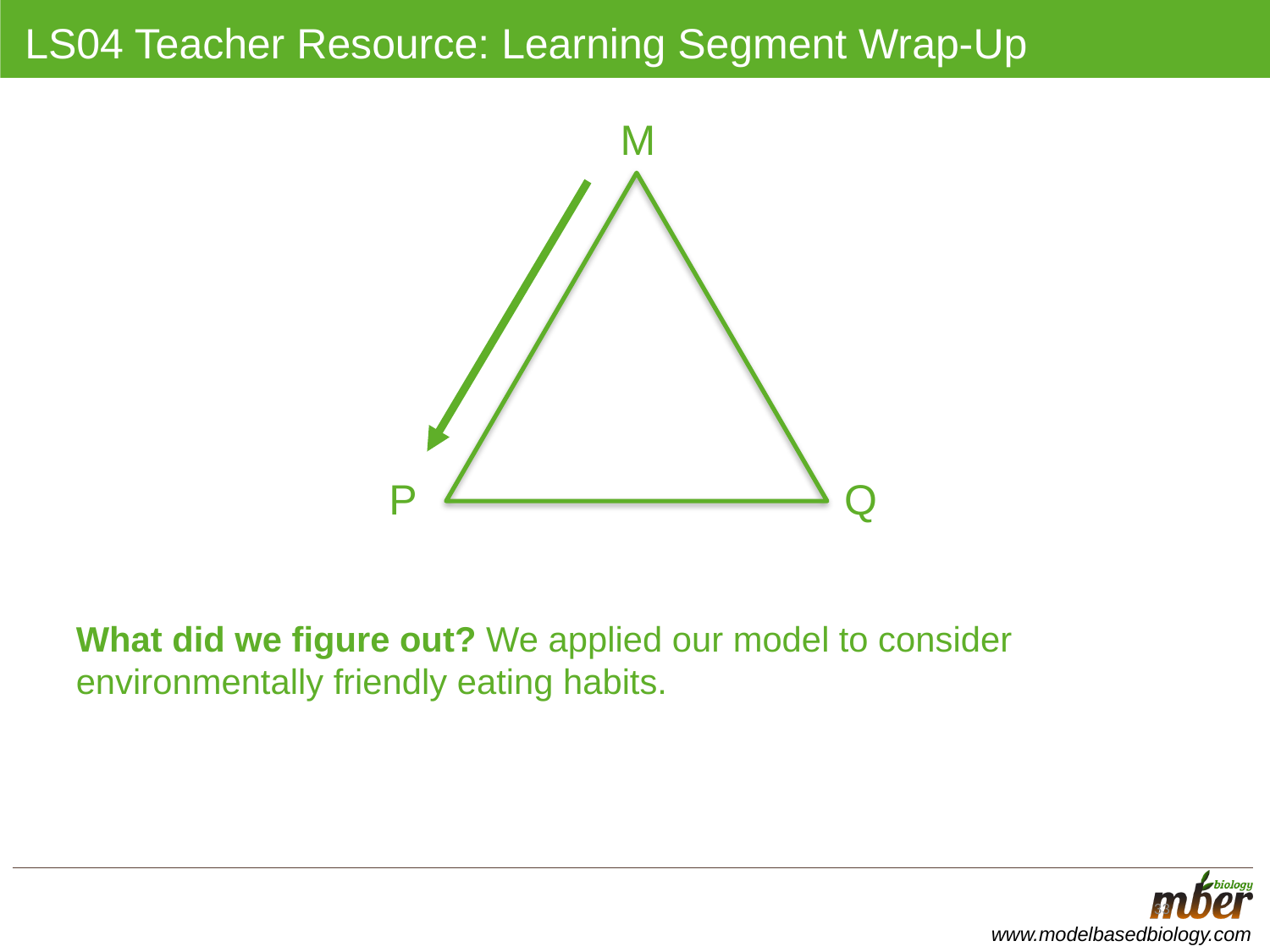

# LS04 Teacher Resource: Learning Segment Wrap-Up
M

P
Q
What did we figure out? We applied our model to consider environmentally friendly eating habits.
33